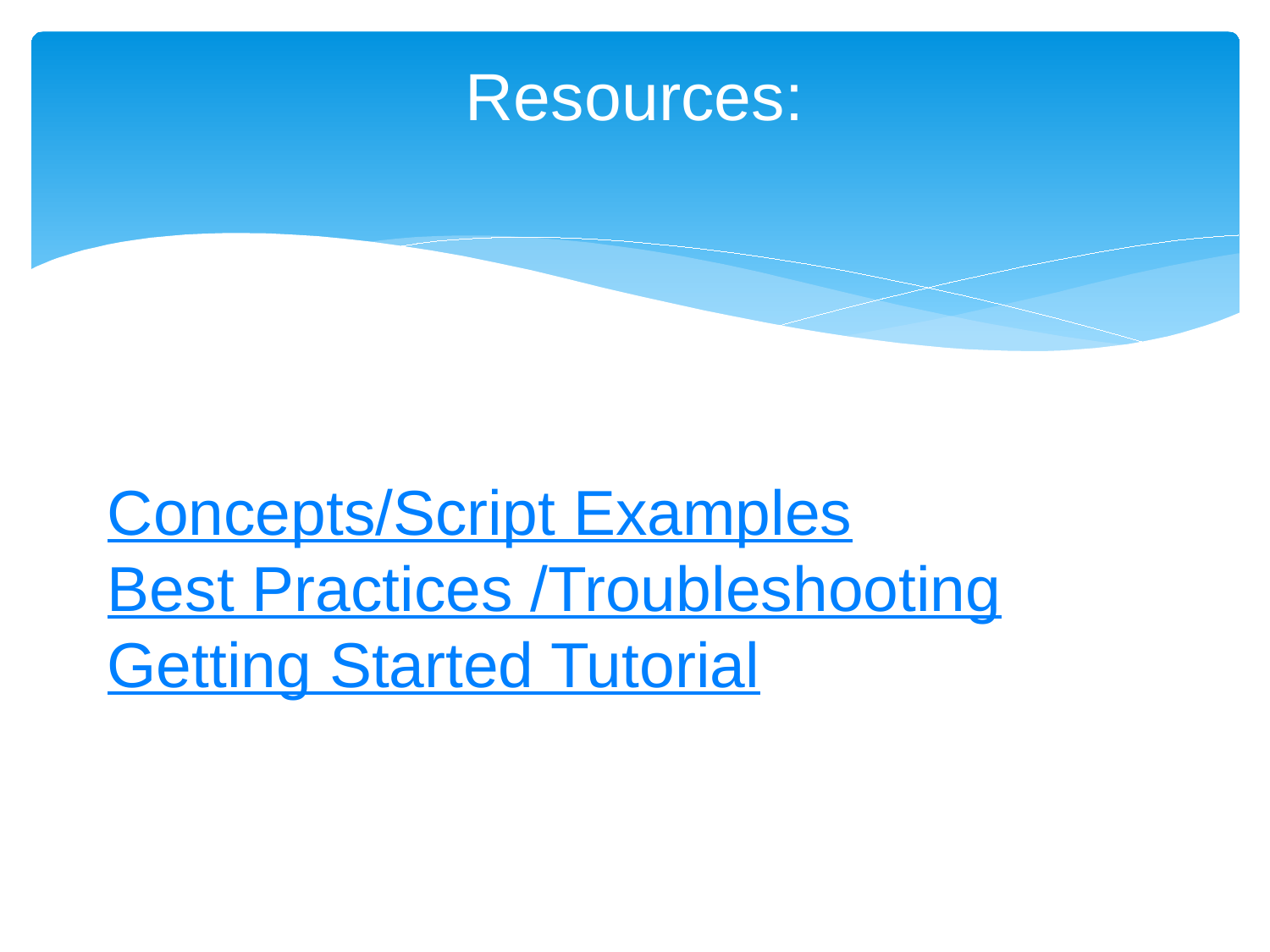

# Resources:
Concepts/Script Examples
Best Practices /Troubleshooting
Getting Started Tutorial